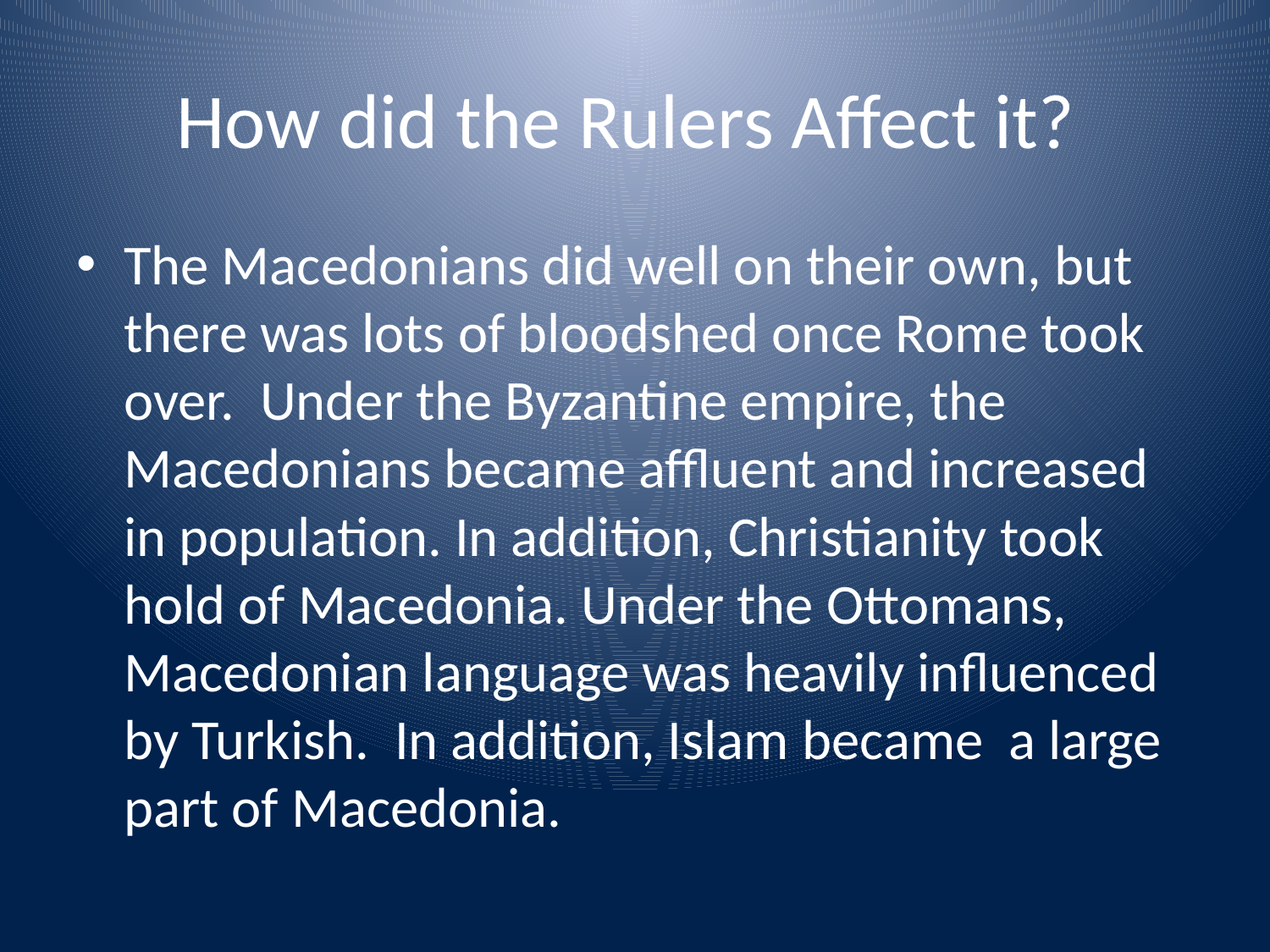

# How did the Rulers Affect it?
The Macedonians did well on their own, but there was lots of bloodshed once Rome took over.  Under the Byzantine empire, the Macedonians became affluent and increased in population. In addition, Christianity took hold of Macedonia. Under the Ottomans,  Macedonian language was heavily influenced by Turkish.  In addition, Islam became  a large part of Macedonia.